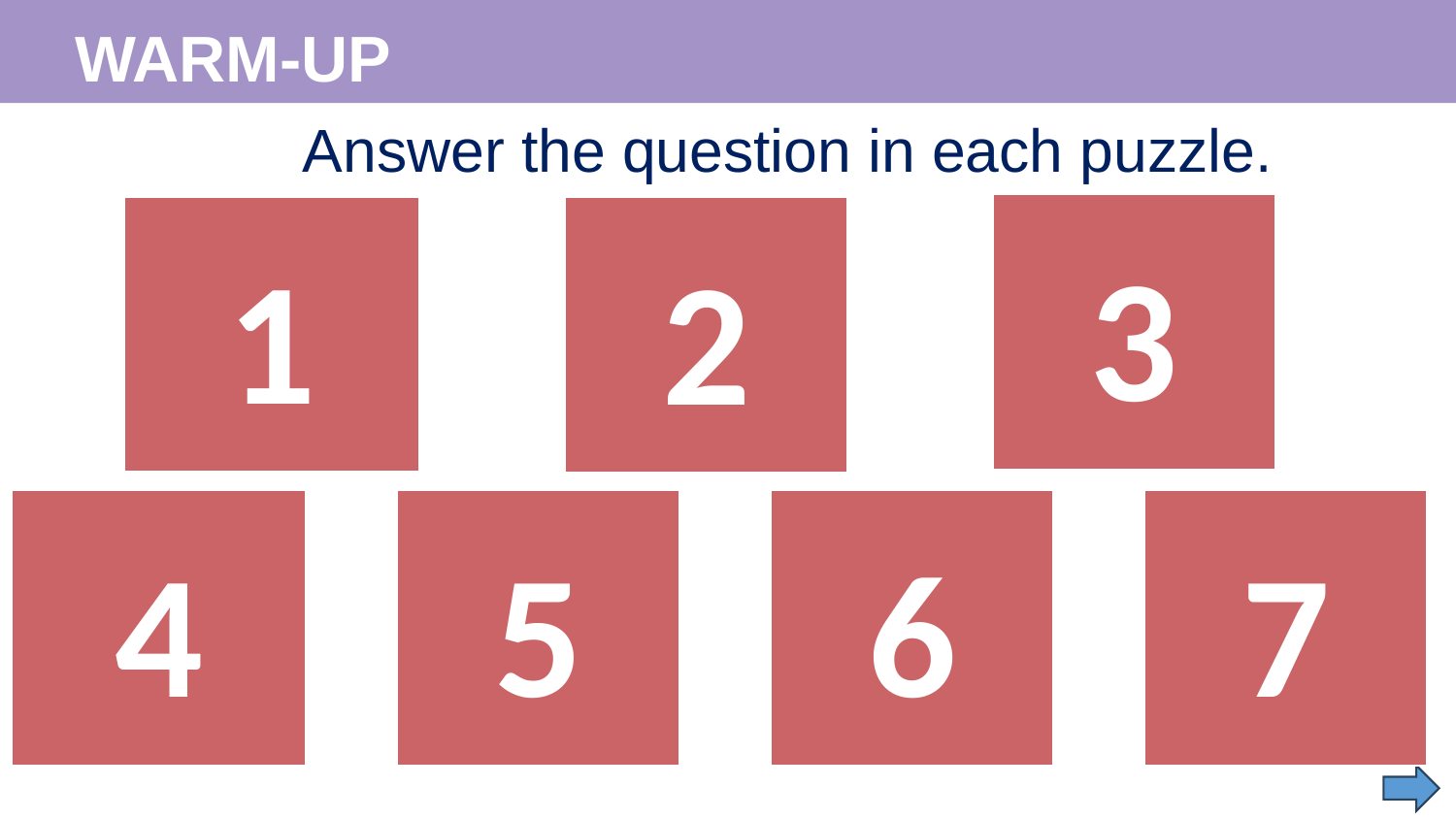

WARM-UP
WARM-UP
Answer the question in each puzzle.
3
1
2
4
5
6
7